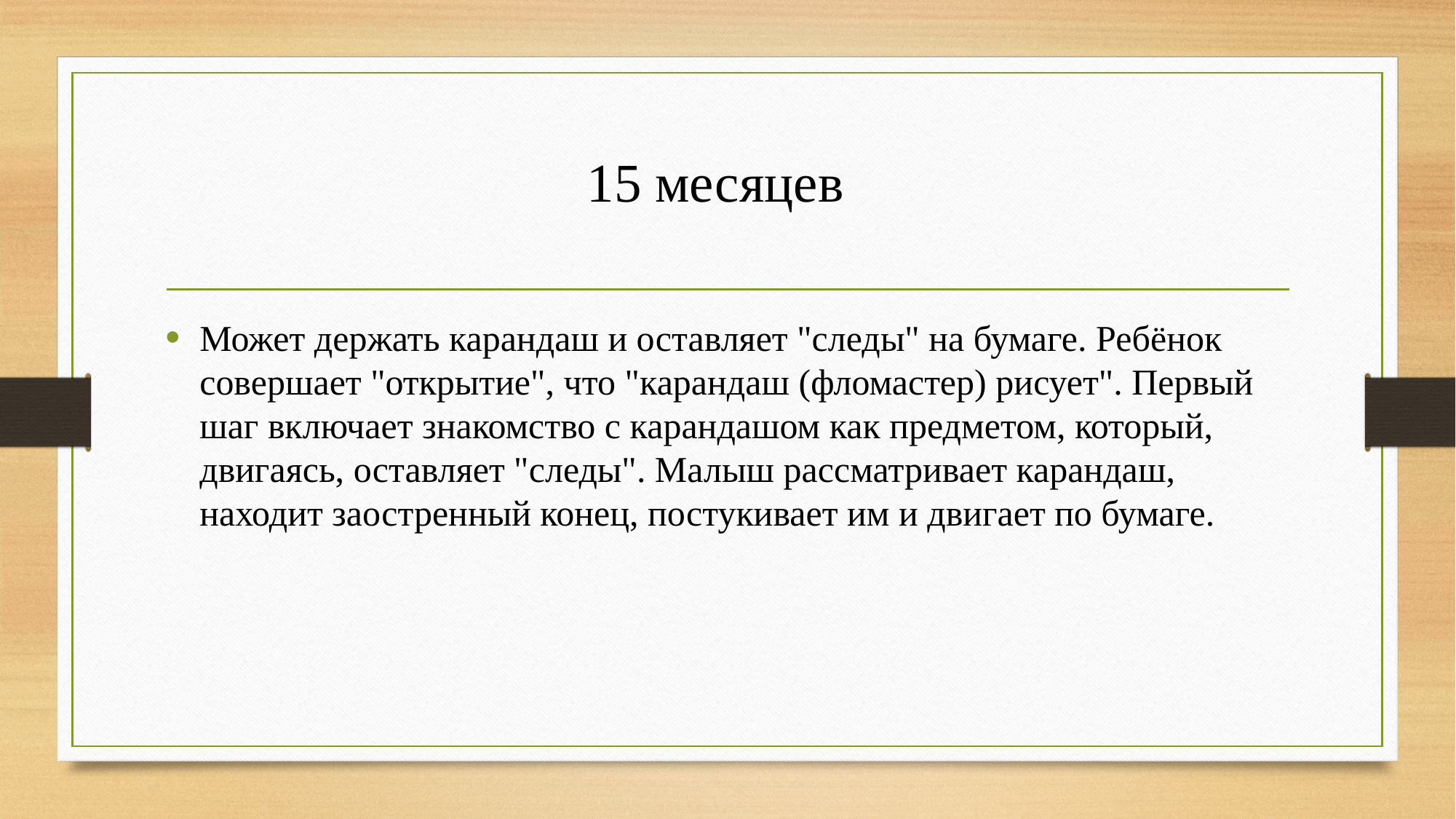

# 15 месяцев
Может держать карандаш и оставляет "следы" на бумаге. Ребёнок совершает "открытие", что "карандаш (фломастер) рисует". Первый шаг включает знакомство с карандашом как предметом, который, двигаясь, оставляет "следы". Малыш рассматривает карандаш, находит заостренный конец, постукивает им и двигает по бумаге.